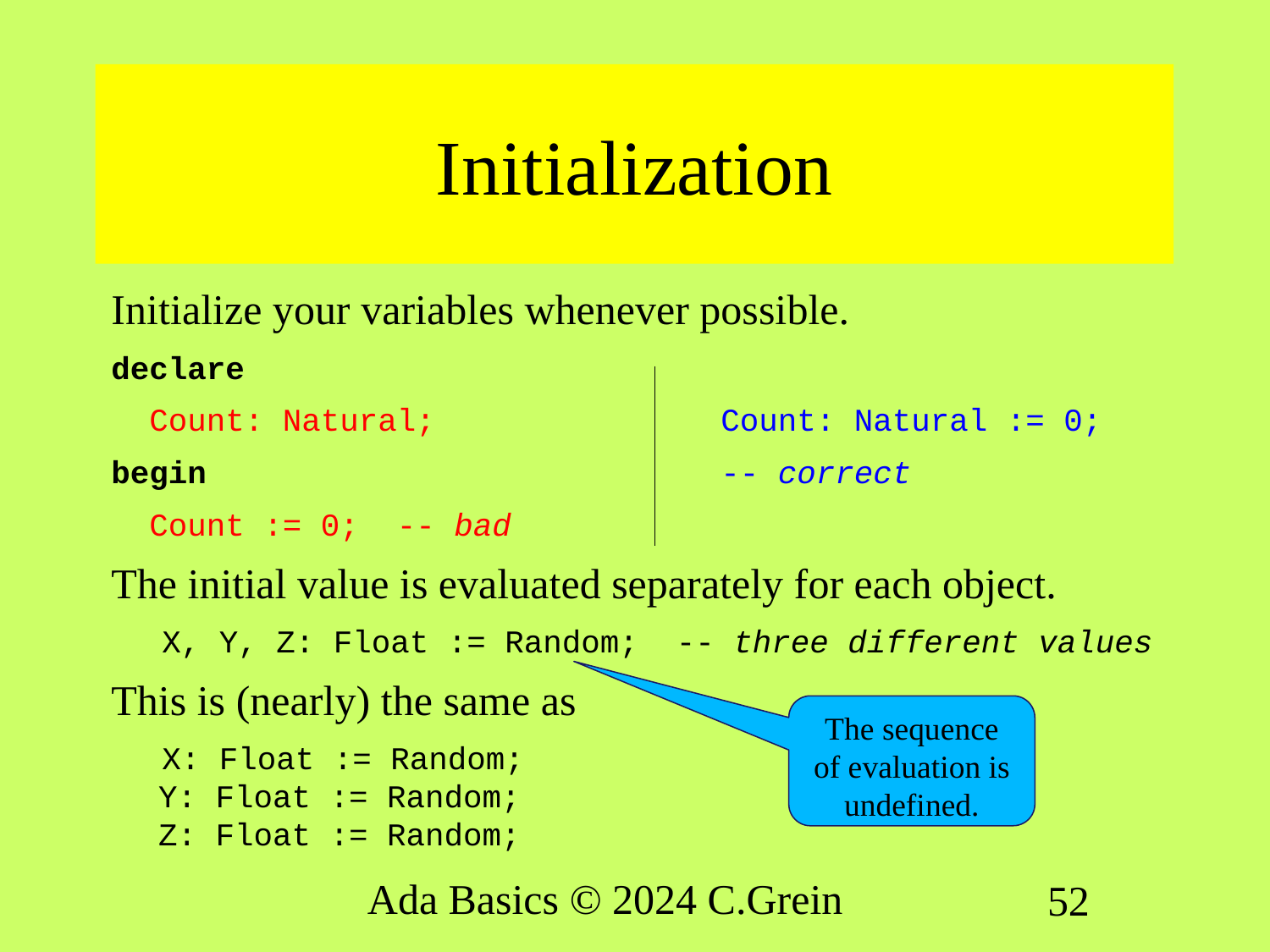

# Initialization
Initialize your variables whenever possible.
declare
  Count: Natural;               Count: Natural := 0;
begin                           -- correct
  Count := 0;  -- bad
The initial value is evaluated separately for each object.
X, Y, Z: Float := Random;  -- three different values
This is (nearly) the same as
X: Float := Random;
Y: Float := Random;
Z: Float := Random;
The sequence of evaluation is undefined.
Ada Basics © 2024 C.Grein
52